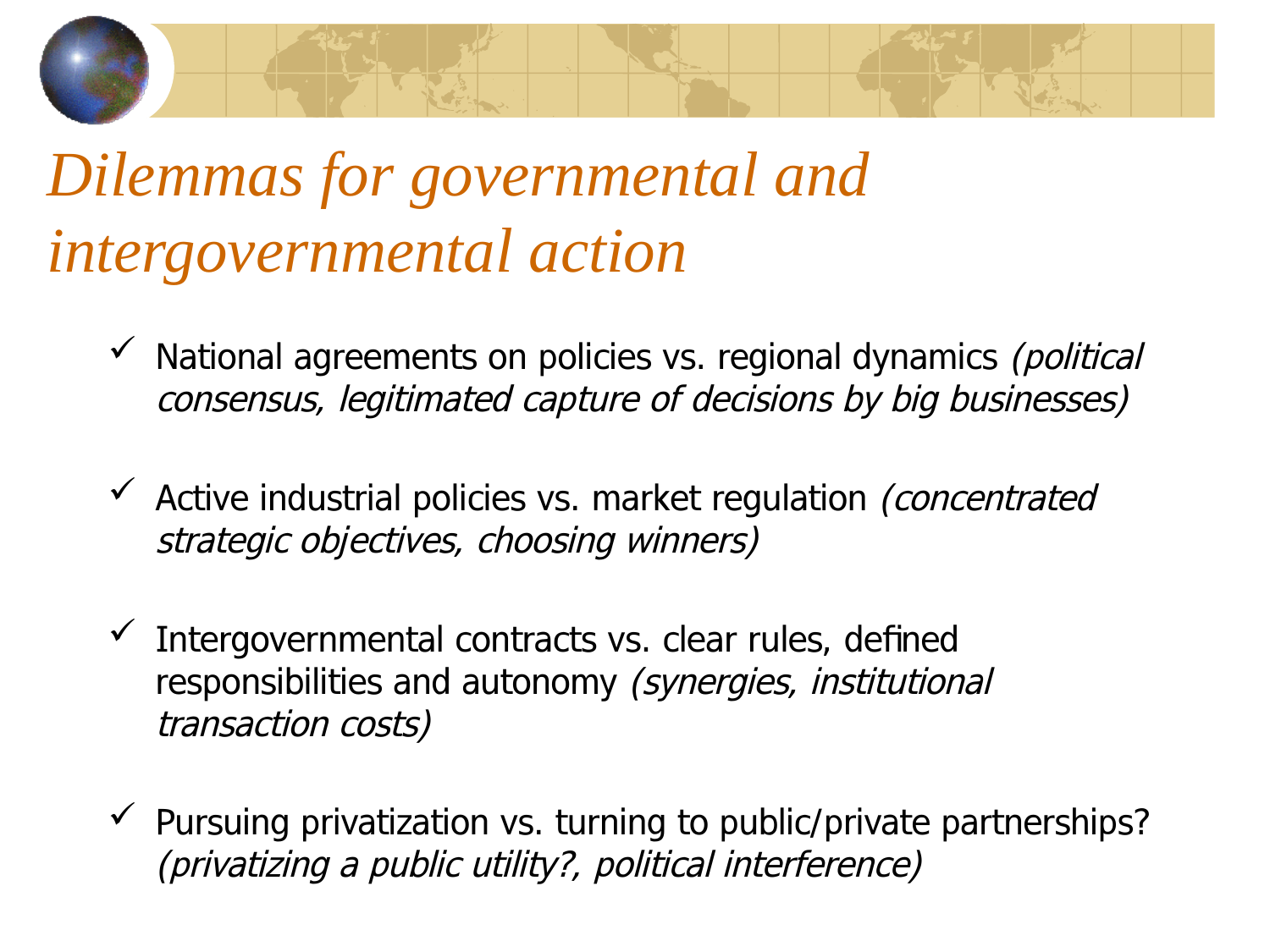

# Dilemmas for governmental and intergovernmental action
National agreements on policies vs. regional dynamics (political consensus, legitimated capture of decisions by big businesses)

Active industrial policies vs. market regulation (concentrated strategic objectives, choosing winners)

Intergovernmental contracts vs. clear rules, defined responsibilities and autonomy (synergies, institutional transaction costs)

Pursuing privatization vs. turning to public/private partnerships? (privatizing a public utility?, political interference)